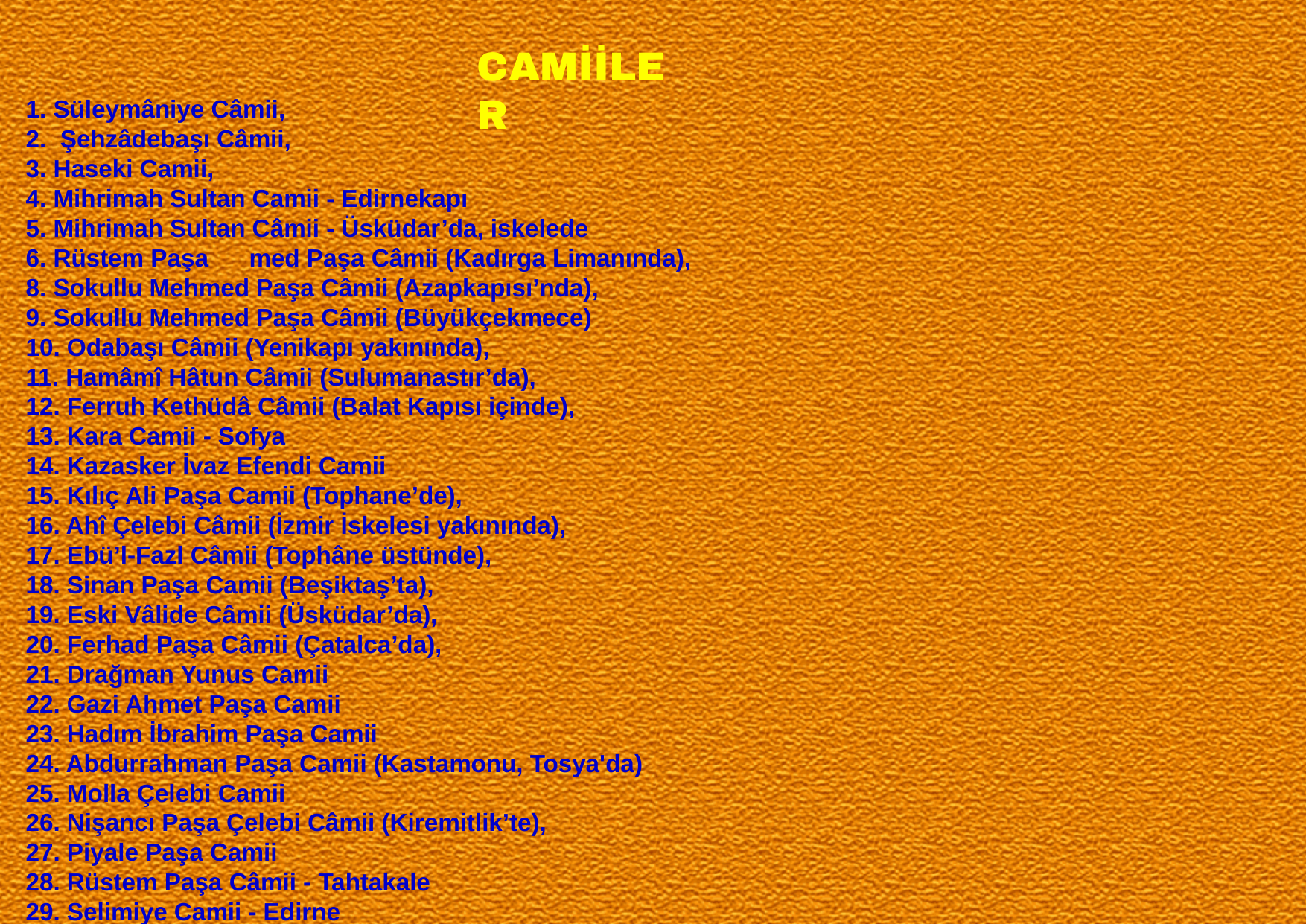

CAMİİLER
1. Süleymâniye Câmii, 
2.  Şehzâdebaşı Câmii, 
3. Haseki Camii, 
4. Mihrimah Sultan Camii - Edirnekapı 
5. Mihrimah Sultan Câmii - Üsküdar’da, iskelede 
6. Rüstem Paşa	med Paşa Câmii (Kadırga Limanında), 
8. Sokullu Mehmed Paşa Câmii (Azapkapısı’nda), 
9. Sokullu Mehmed Paşa Câmii (Büyükçekmece) 
10. Odabaşı Câmii (Yenikapı yakınında), 
11. Hamâmî Hâtun Câmii (Sulumanastır’da), 
12. Ferruh Kethüdâ Câmii (Balat Kapısı içinde), 
13. Kara Camii - Sofya 
14. Kazasker İvaz Efendi Camii 
15. Kılıç Ali Paşa Camii (Tophane’de), 
16. Ahî Çelebi Câmii (İzmir İskelesi yakınında), 
17. Ebü’l-Fazl Câmii (Tophâne üstünde), 
18. Sinan Paşa Camii (Beşiktaş’ta), 
19. Eski Vâlide Câmii (Üsküdar’da), 
20. Ferhad Paşa Câmii (Çatalca’da), 
21. Drağman Yunus Camii 
22. Gazi Ahmet Paşa Camii 
23. Hadım İbrahim Paşa Camii 
24. Abdurrahman Paşa Camii (Kastamonu, Tosya'da) 
25. Molla Çelebi Camii 
26. Nişancı Paşa Çelebi Câmii (Kiremitlik’te), 
27. Piyale Paşa Camii 
28. Rüstem Paşa Câmii - Tahtakale 
29. Selimiye Camii - Edirne 
30. Zâl Mahmûd Paşa Câmii - Eyüp